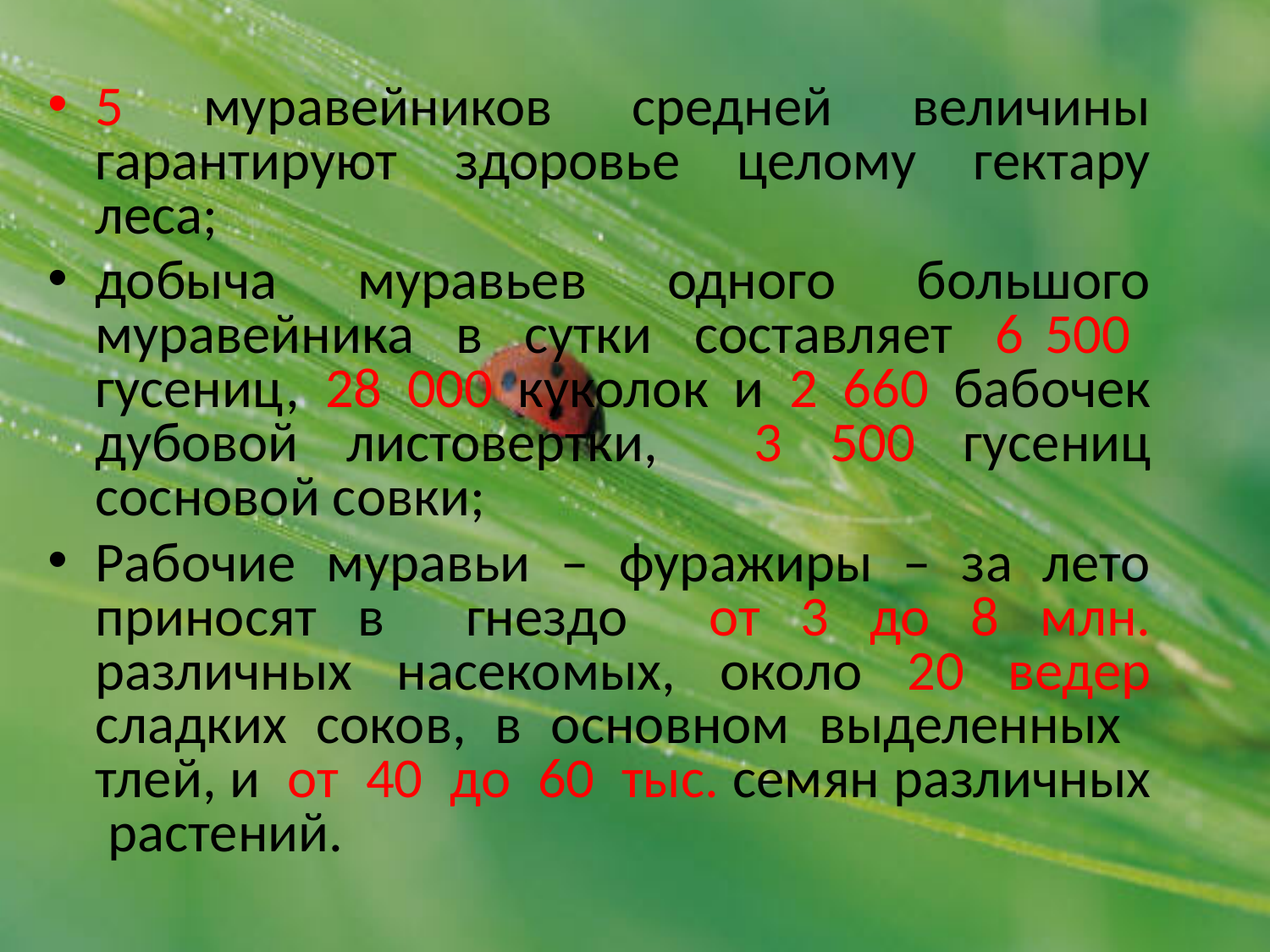

5  муравейников  средней  величины гарантируют  здоровье  целому  гектару леса;
добыча  муравьев  одного  большого муравейника  в  сутки  составляет  6 500  гусениц, 28 000 куколок и 2 660 бабочек дубовой листовертки,  3 500 гусениц сосновой совки;
Рабочие муравьи – фуражиры – за лето приносят в  гнездо  от 3 до 8 млн. различных насекомых, около 20 ведер сладких соков, в основном выделенных  тлей, и  от  40  до  60  тыс. семян различных  растений.